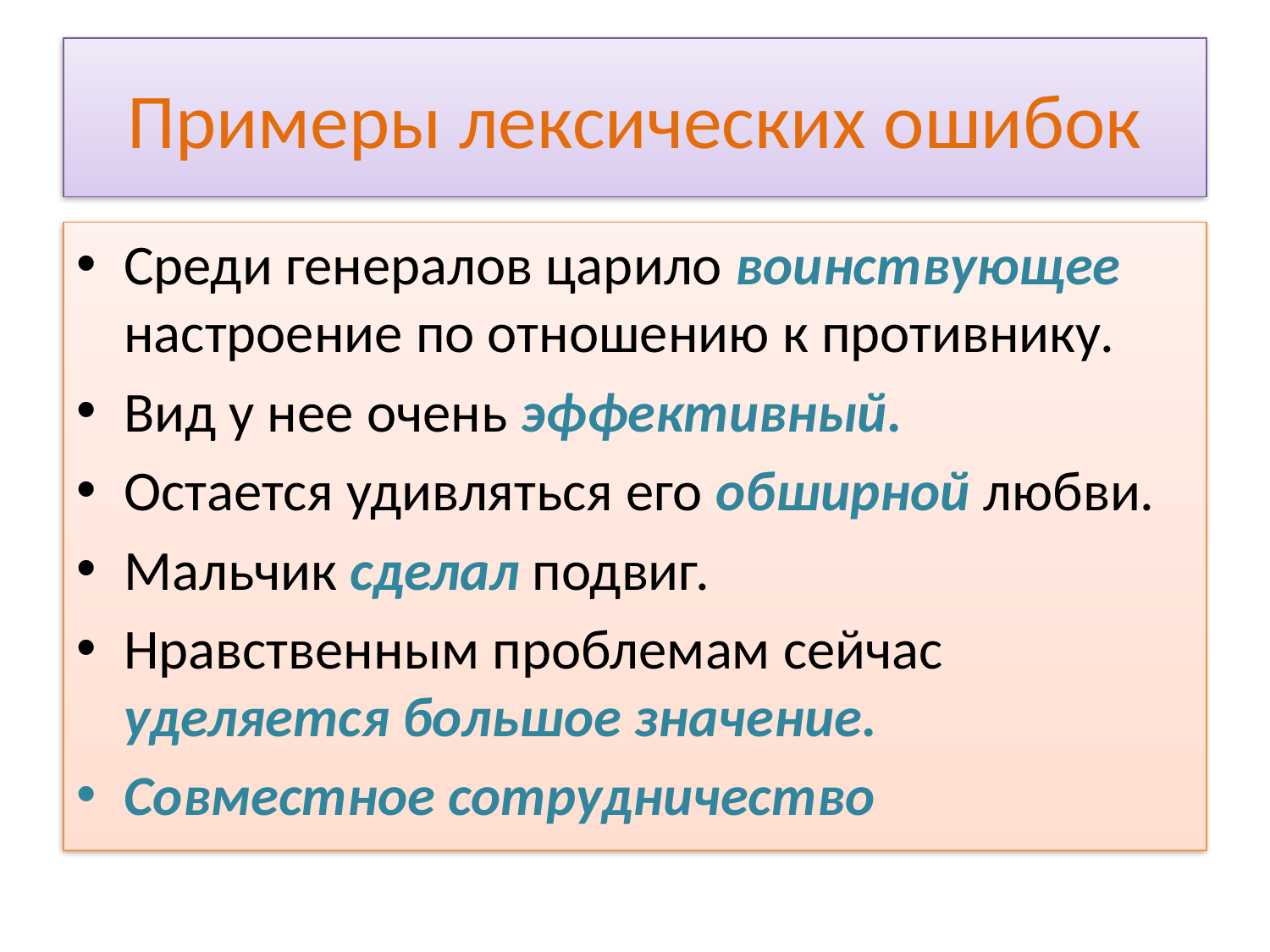

# Примеры лексических ошибок
Среди генералов царило воинствующее настроение по отношению к противнику.
Вид у нее очень эффективный.
Остается удивляться его обширной любви.
Мальчик сделал подвиг.
Нравственным проблемам сейчас уделяется большое значение.
Совместное сотрудничество